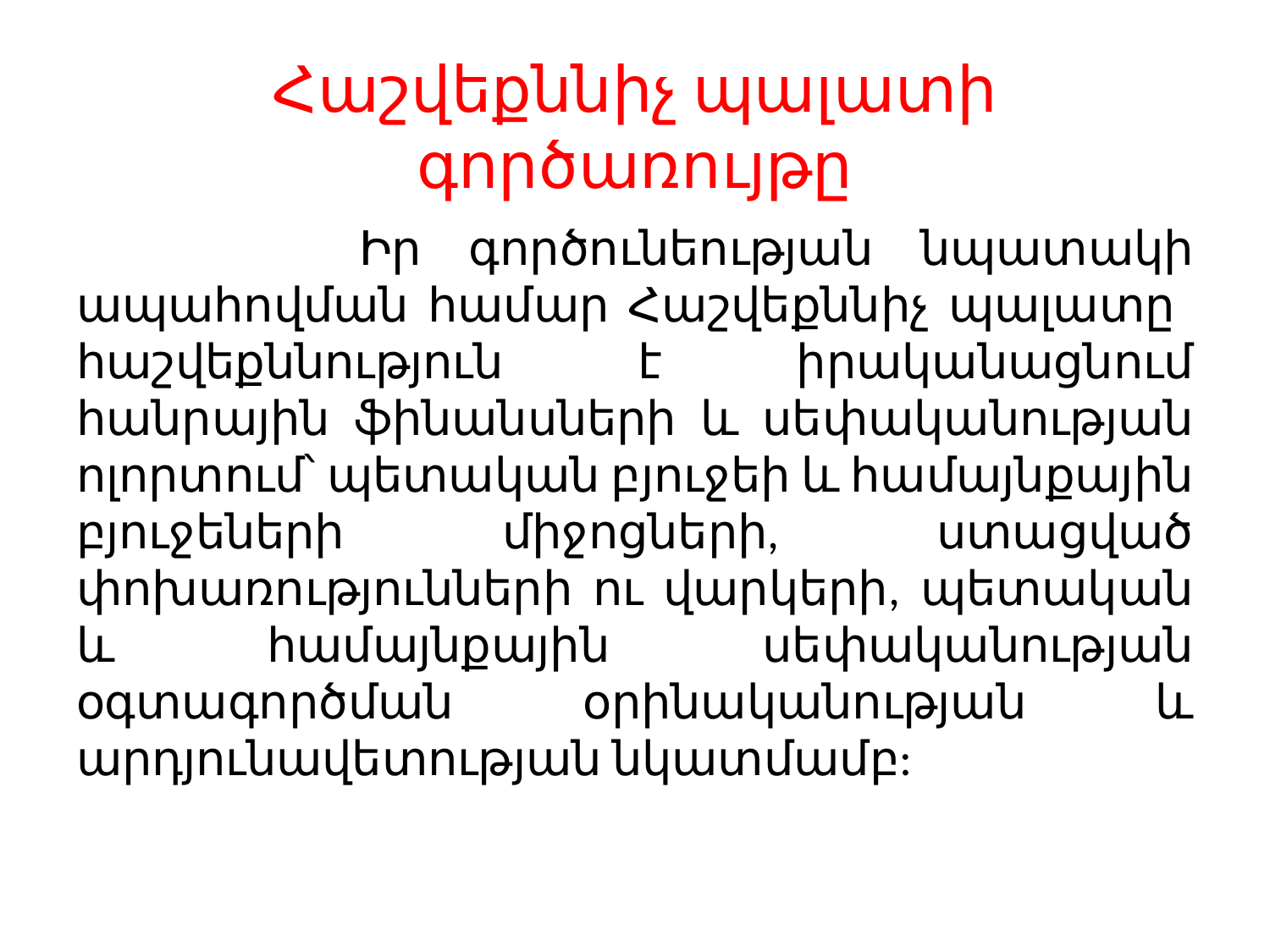

# Հաշվեքննիչ պալատի գործառույթը
      Իր գործունեության նպատակի ապահովման համար Հաշվեքննիչ պալատը  հաշվեքննություն է իրականացնում հանրային ֆինանսների և սեփականության ոլորտում՝ պետական բյուջեի և համայնքային բյուջեների միջոցների, ստացված փոխառությունների ու վարկերի, պետական և համայնքային սեփականության օգտագործման օրինականության և արդյունավետության նկատմամբ: